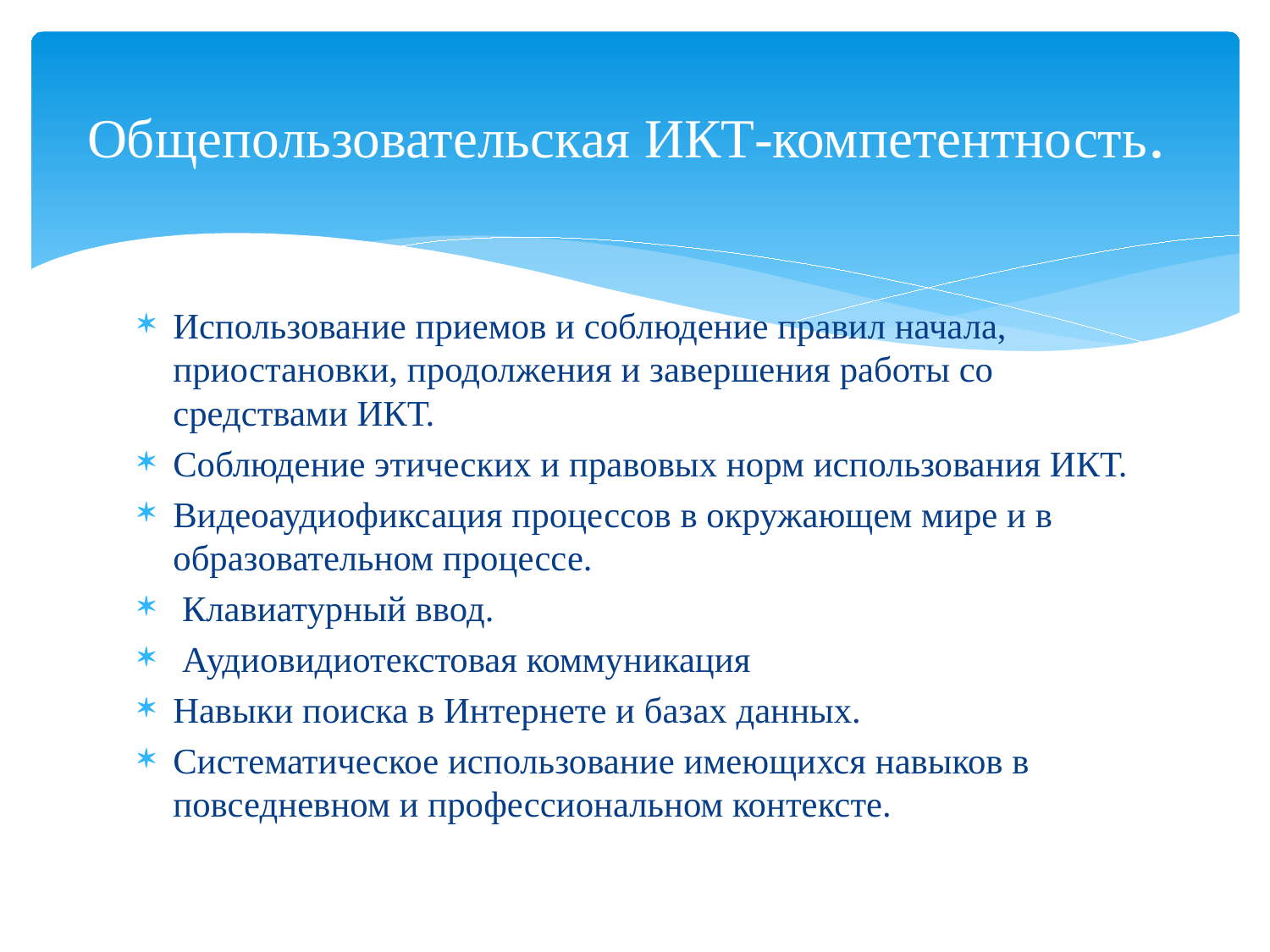

# Общепользовательская ИКТ-компетентность.
Использование приемов и соблюдение правил начала, приостановки, продолжения и завершения работы со средствами ИКТ.
Соблюдение этических и правовых норм использования ИКТ.
Видеоаудиофиксация процессов в окружающем мире и в образовательном процессе.
 Клавиатурный ввод.
 Аудиовидиотекстовая коммуникация
Навыки поиска в Интернете и базах данных.
Систематическое использование имеющихся навыков в повседневном и профессиональном контексте.